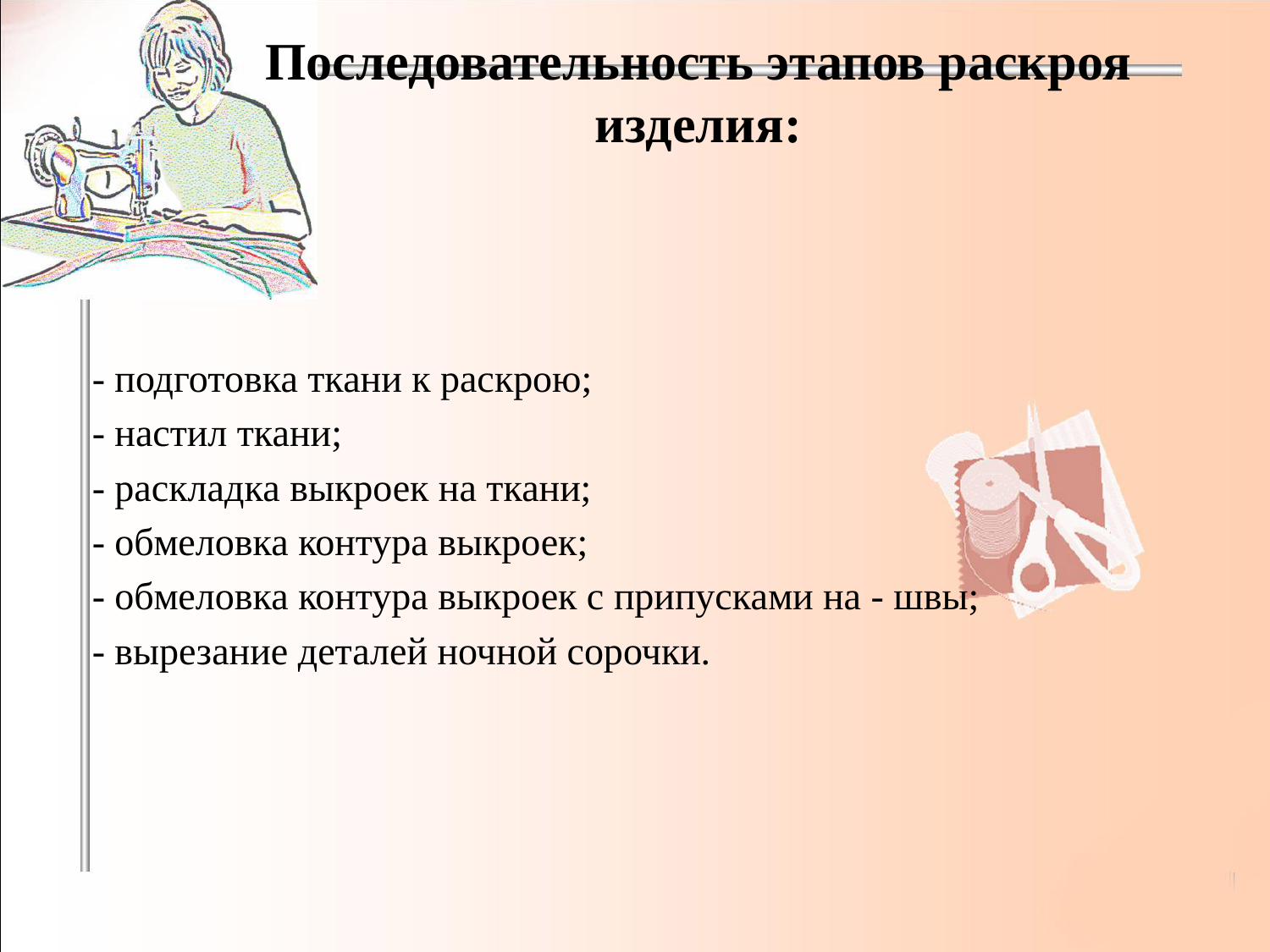

# Последовательность этапов раскроя изделия:
- подготовка ткани к раскрою;
- настил ткани;
- раскладка выкроек на ткани;
- обмеловка контура выкроек;
- обмеловка контура выкроек с припусками на - швы;
- вырезание деталей ночной сорочки.